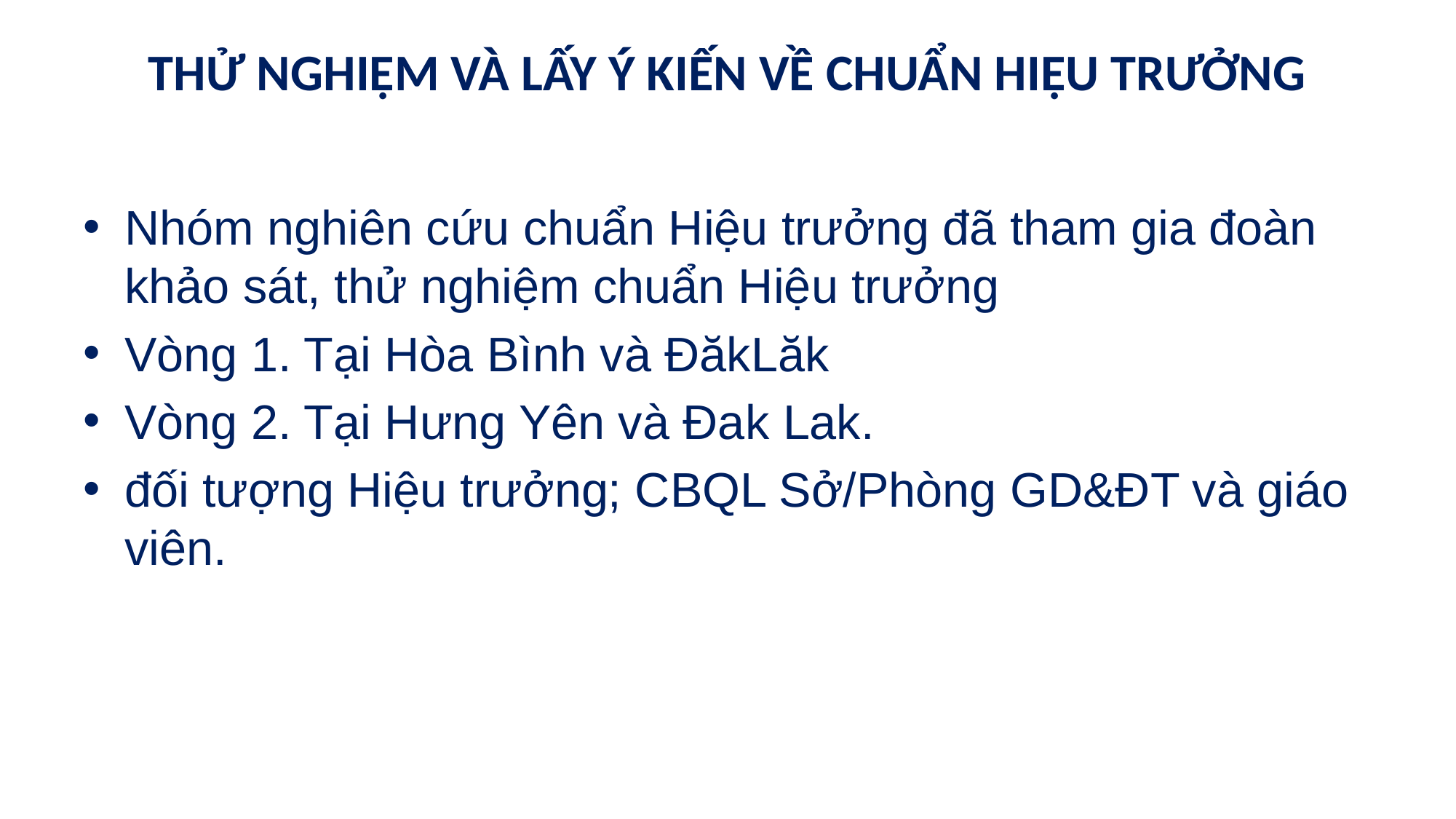

# THỬ NGHIỆM VÀ LẤY Ý KIẾN VỀ CHUẨN HIỆU TRƯỞNG
Nhóm nghiên cứu chuẩn Hiệu trưởng đã tham gia đoàn khảo sát, thử nghiệm chuẩn Hiệu trưởng
Vòng 1. Tại Hòa Bình và ĐăkLăk
Vòng 2. Tại Hưng Yên và Đak Lak.
đối tượng Hiệu trưởng; CBQL Sở/Phòng GD&ĐT và giáo viên.